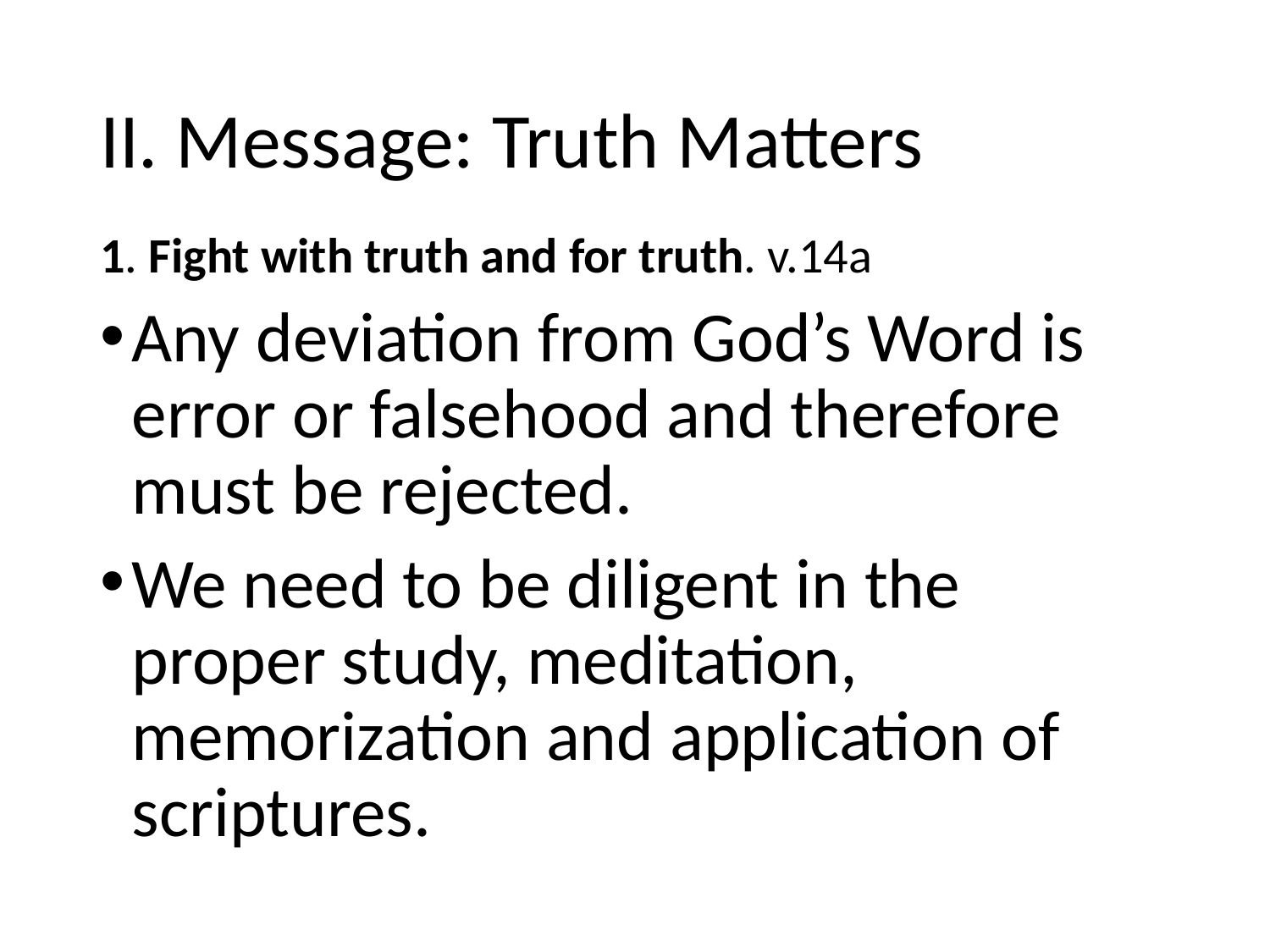

# II. Message: Truth Matters
1. Fight with truth and for truth. v.14a
Any deviation from God’s Word is error or falsehood and therefore must be rejected.
We need to be diligent in the proper study, meditation, memorization and application of scriptures.